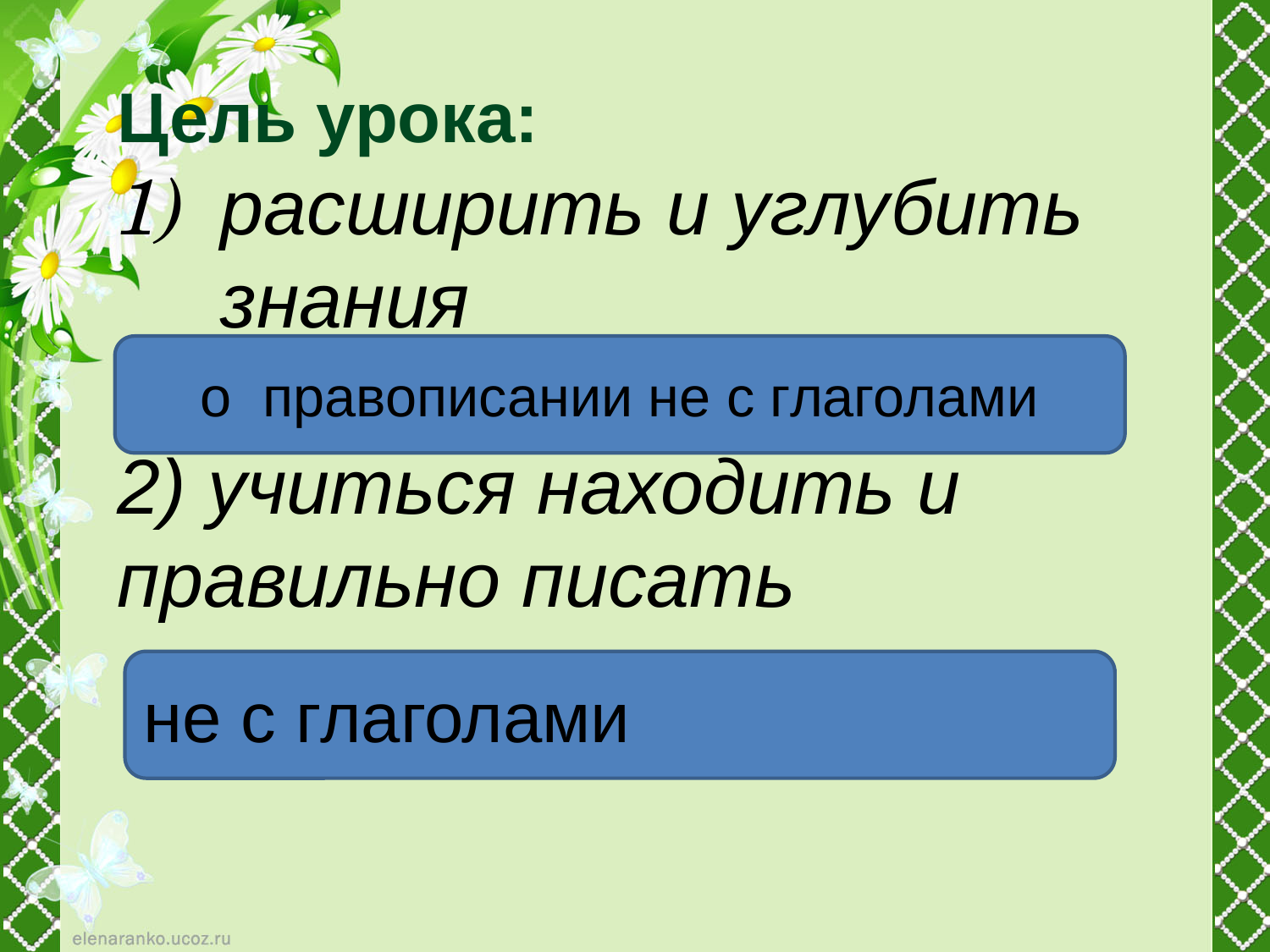

Цель урока:
расширить и углубить знания

2) учиться находить и правильно писать

о  правописании не с глаголами
не с глаголами